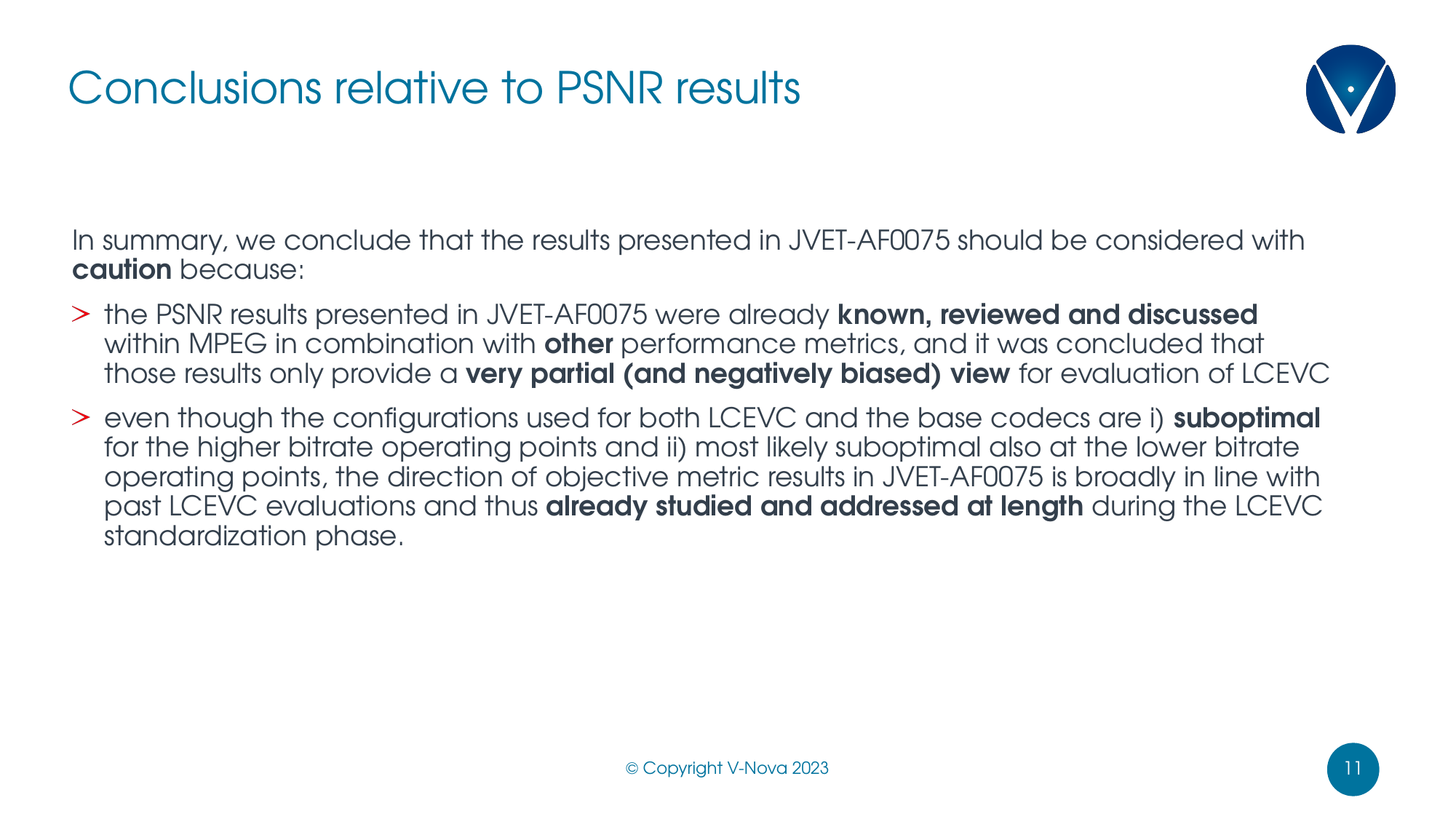

# Conclusions relative to PSNR results
In summary, we conclude that the results presented in JVET-AF0075 should be considered with caution because:
the PSNR results presented in JVET-AF0075 were already known, reviewed and discussed within MPEG in combination with other performance metrics, and it was concluded that those results only provide a very partial (and negatively biased) view for evaluation of LCEVC
even though the configurations used for both LCEVC and the base codecs are i) suboptimal for the higher bitrate operating points and ii) most likely suboptimal also at the lower bitrate operating points, the direction of objective metric results in JVET-AF0075 is broadly in line with past LCEVC evaluations and thus already studied and addressed at length during the LCEVC standardization phase.

11